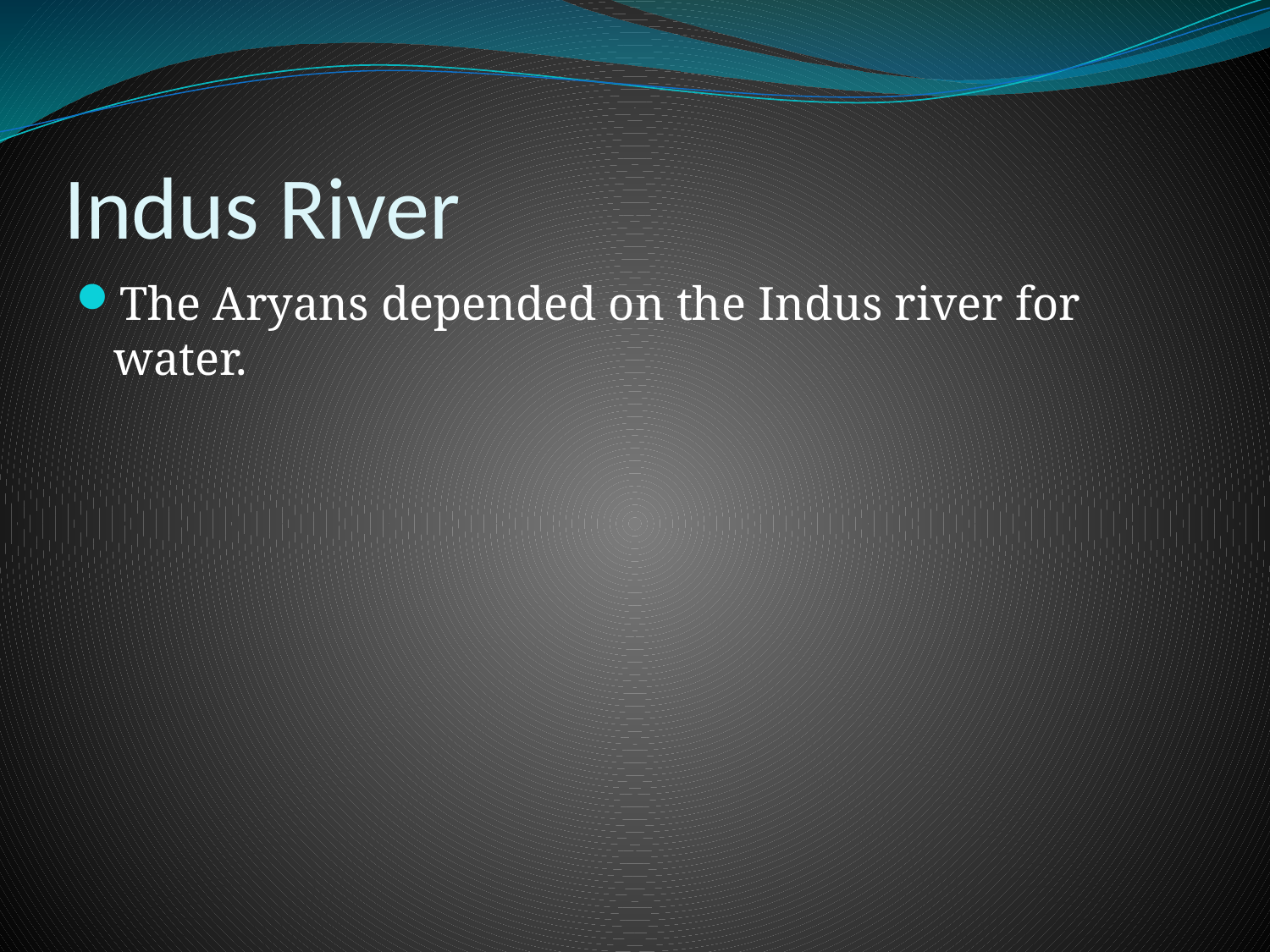

# Indus River
The Aryans depended on the Indus river for water.